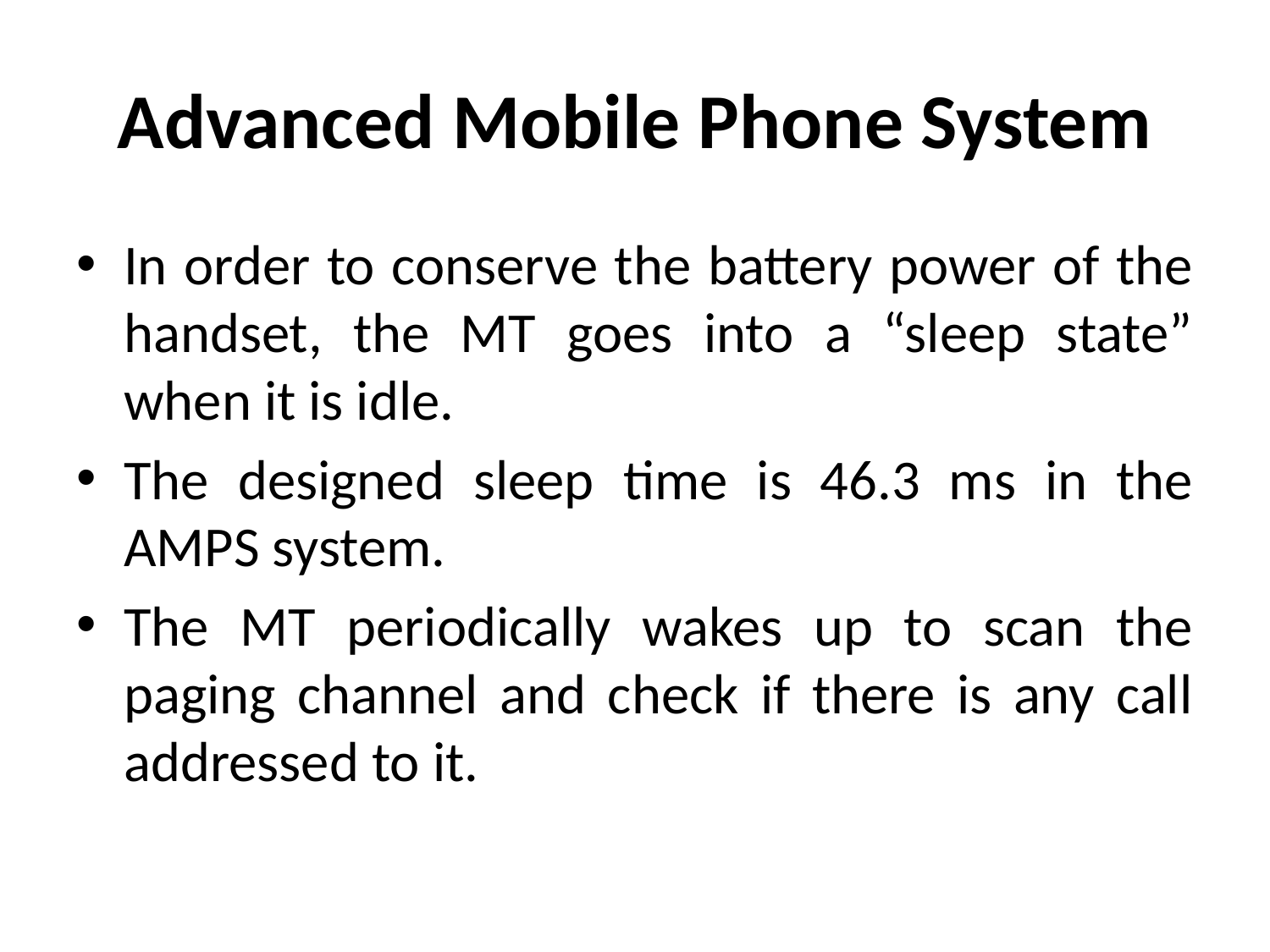

# Advanced Mobile Phone System
In order to conserve the battery power of the handset, the MT goes into a “sleep state” when it is idle.
The designed sleep time is 46.3 ms in the AMPS system.
The MT periodically wakes up to scan the paging channel and check if there is any call addressed to it.